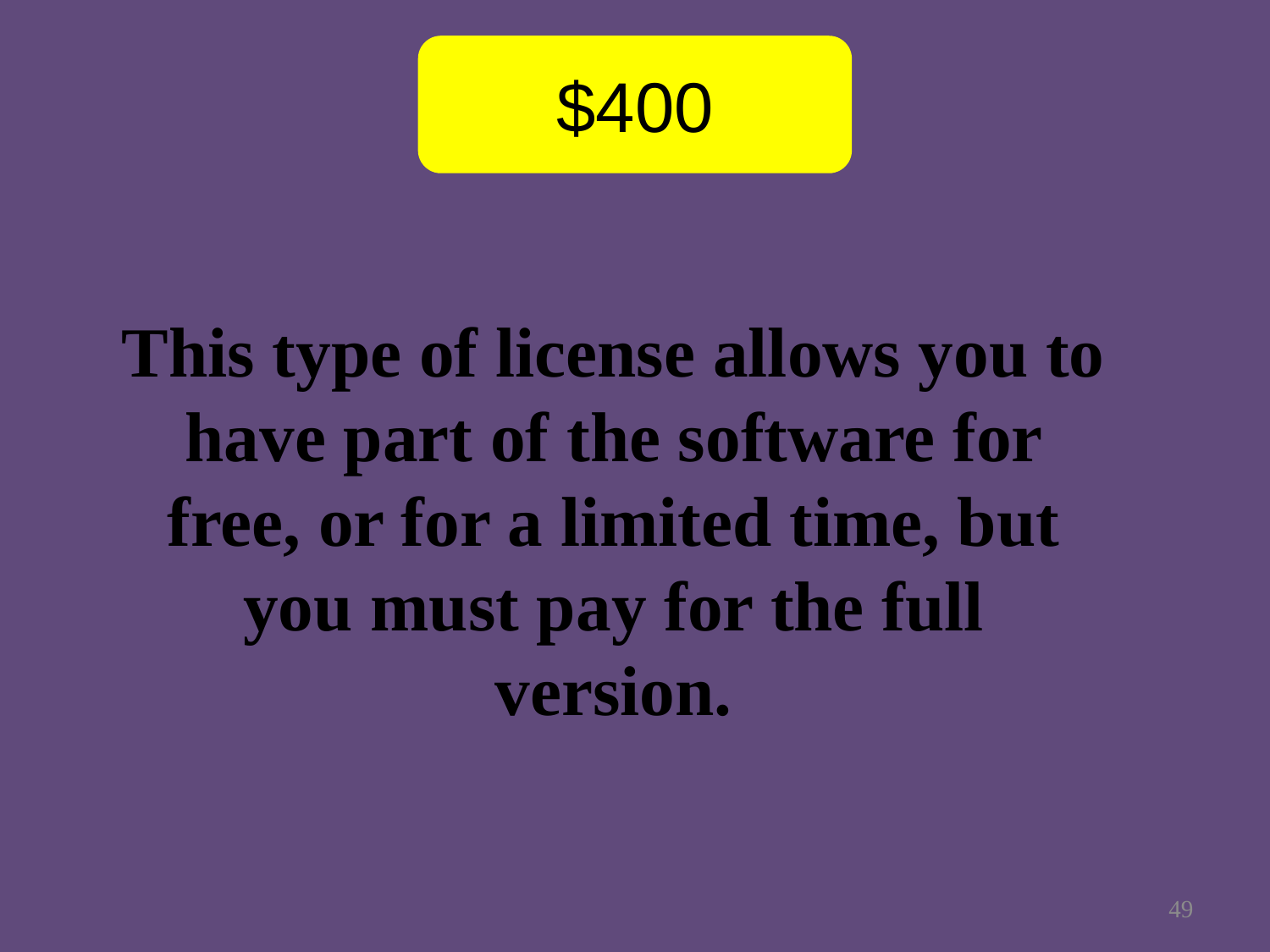

$400
This type of license allows you to have part of the software for free, or for a limited time, but you must pay for the full version.

49